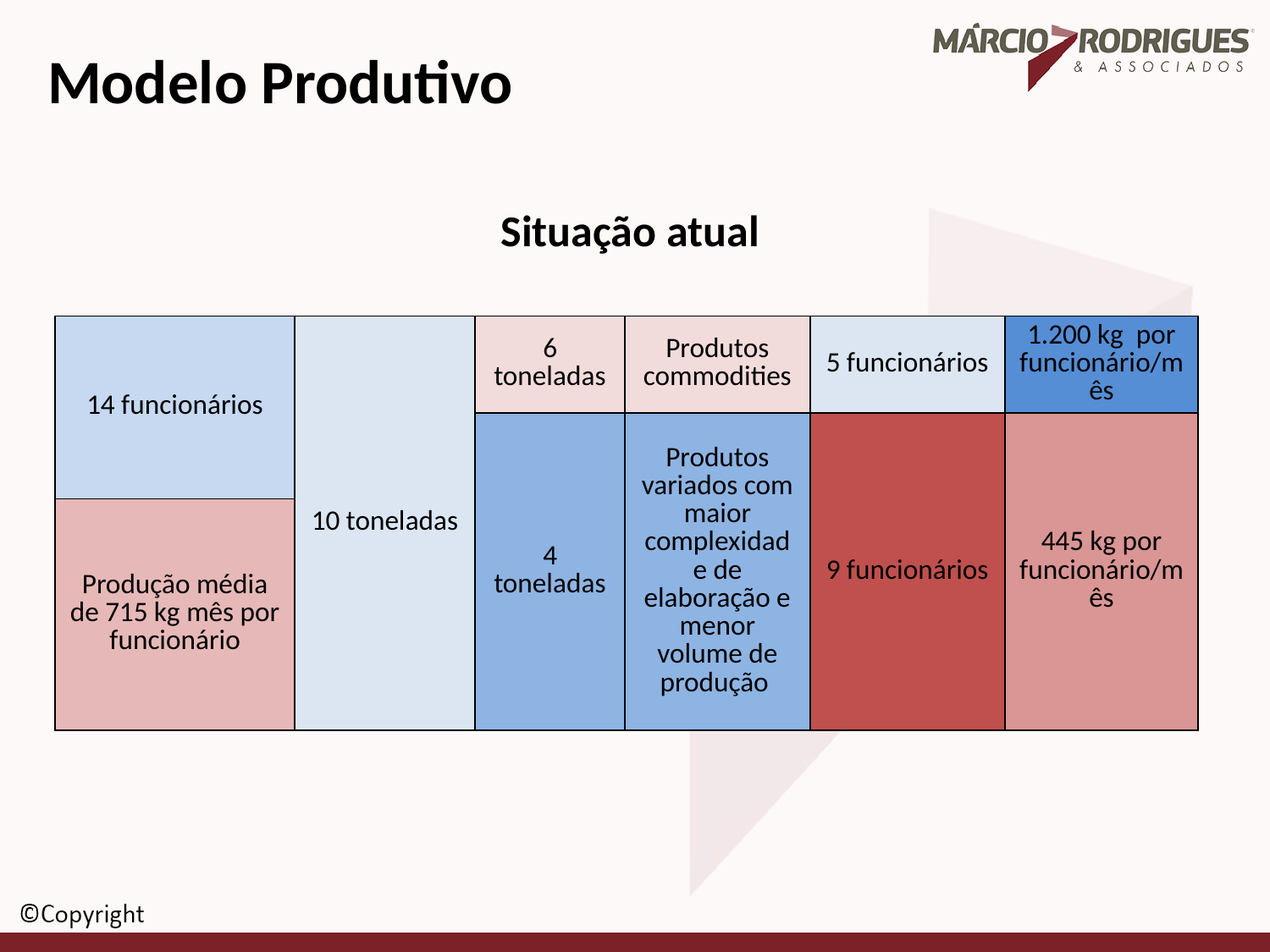

Modelo Produtivo
Situação atual
| 14 funcionários | 10 toneladas | 6 toneladas | Produtos commodities | 5 funcionários | 1.200 kg por funcionário/mês |
| --- | --- | --- | --- | --- | --- |
|  |  | 4 toneladas | Produtos variados com maior complexidade de elaboração e menor volume de produção | 9 funcionários | 445 kg por funcionário/mês |
| Produção média de 715 kg mês por funcionário |  |  |  |  |  |